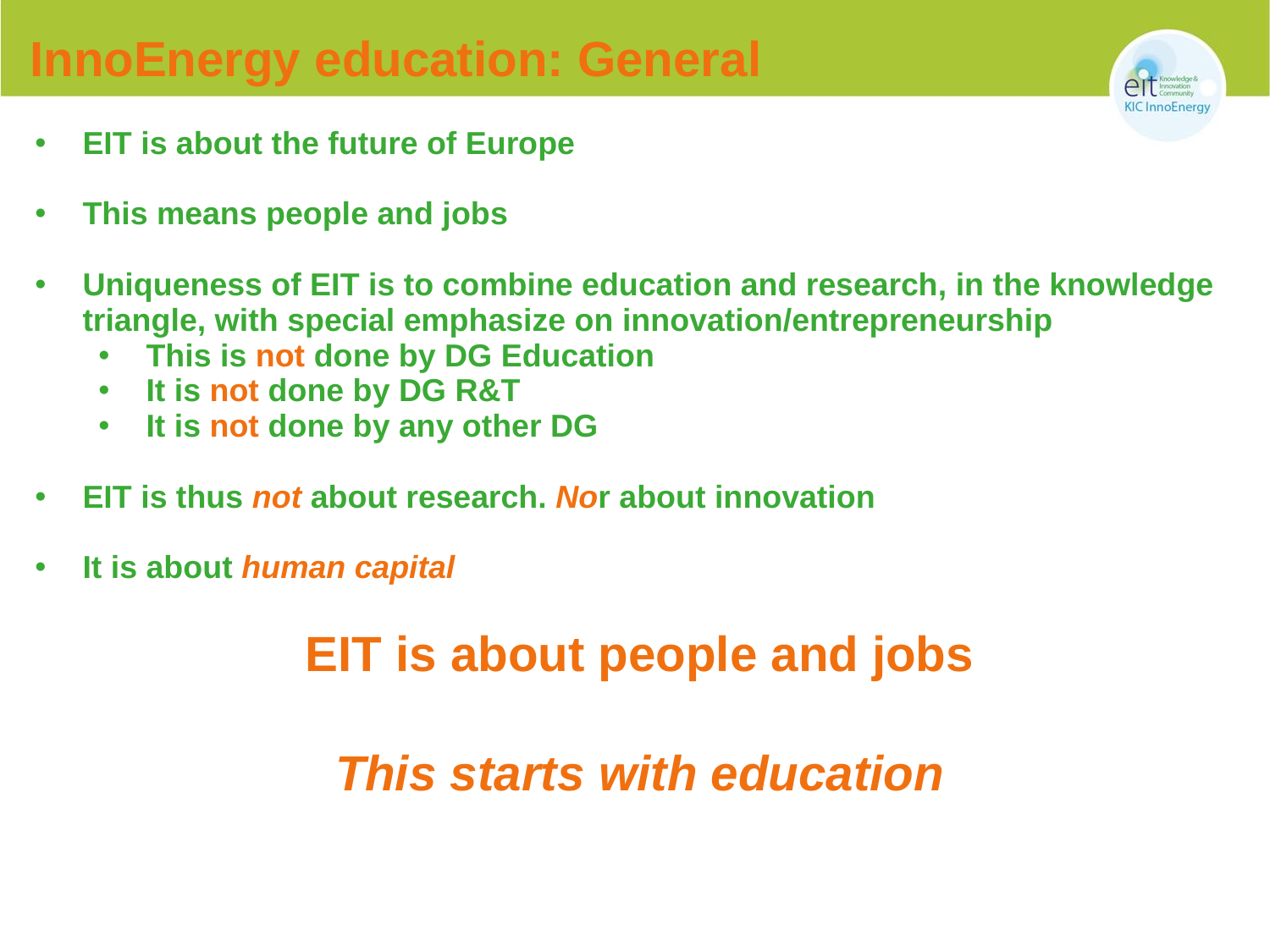

InnoEnergy education: General
EIT is about the future of Europe

This means people and jobs

Uniqueness of EIT is to combine education and research, in the knowledge triangle, with special emphasize on innovation/entrepreneurship
This is not done by DG Education
It is not done by DG R&T
It is not done by any other DG

EIT is thus not about research. Nor about innovation

It is about human capital

EIT is about people and jobs

This starts with education

3